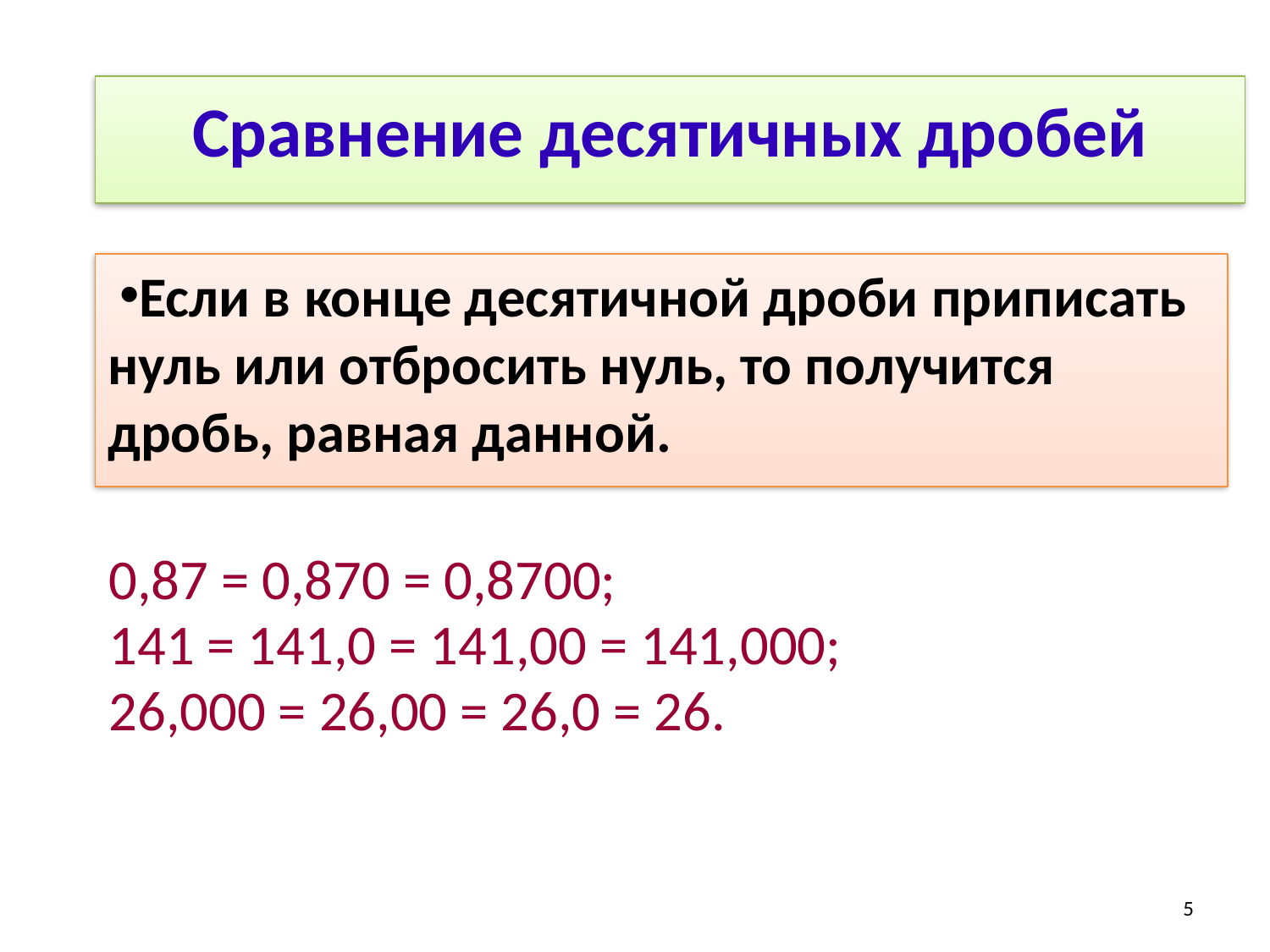

# Сравнение десятичных дробей
Если в конце десятичной дроби приписать нуль или отбросить нуль, то получится дробь, равная данной.
0,87 = 0,870 = 0,8700;
141 = 141,0 = 141,00 = 141,000;
26,000 = 26,00 = 26,0 = 26.
5